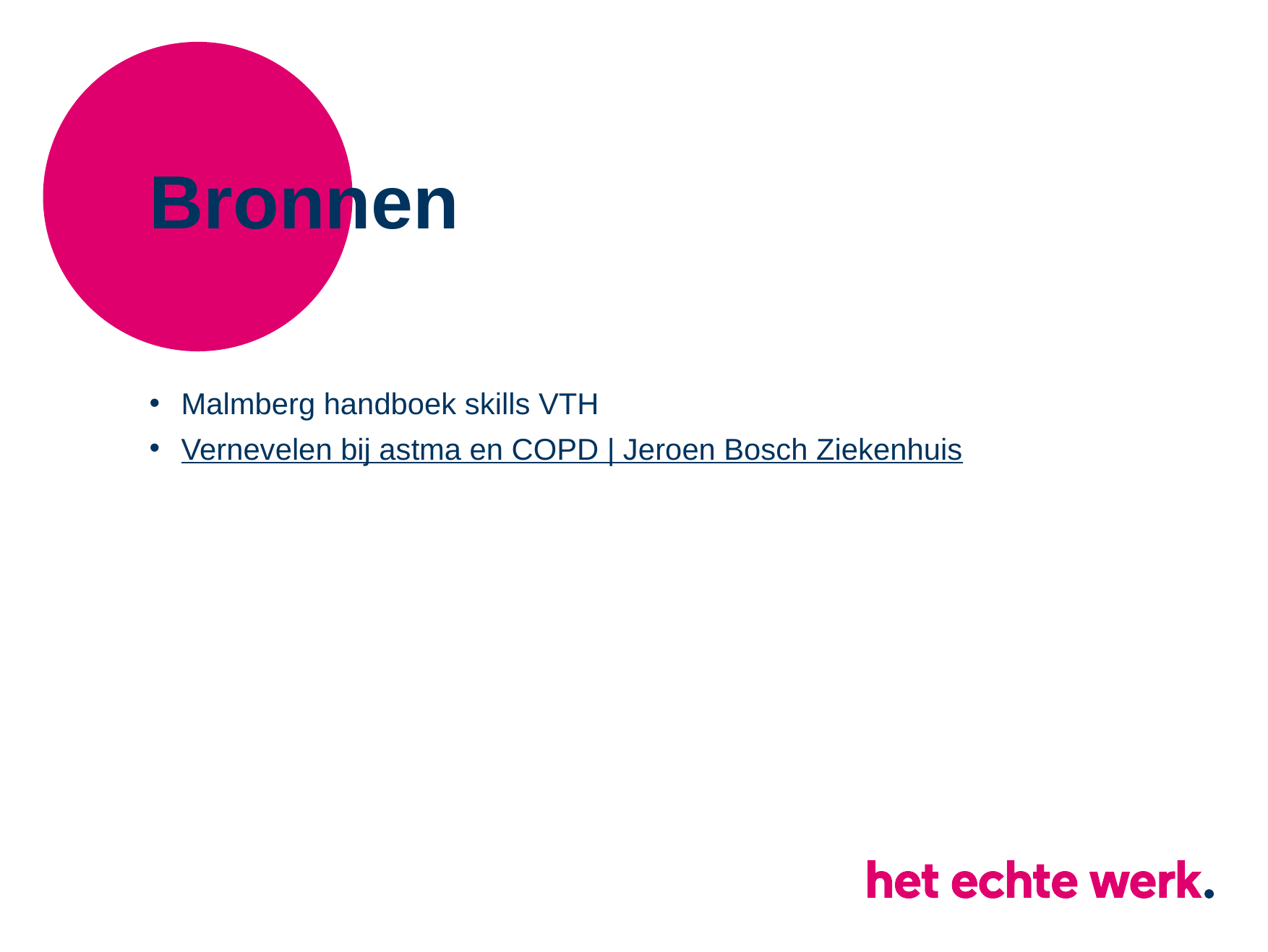

# Bronnen
Malmberg handboek skills VTH
Vernevelen bij astma en COPD | Jeroen Bosch Ziekenhuis